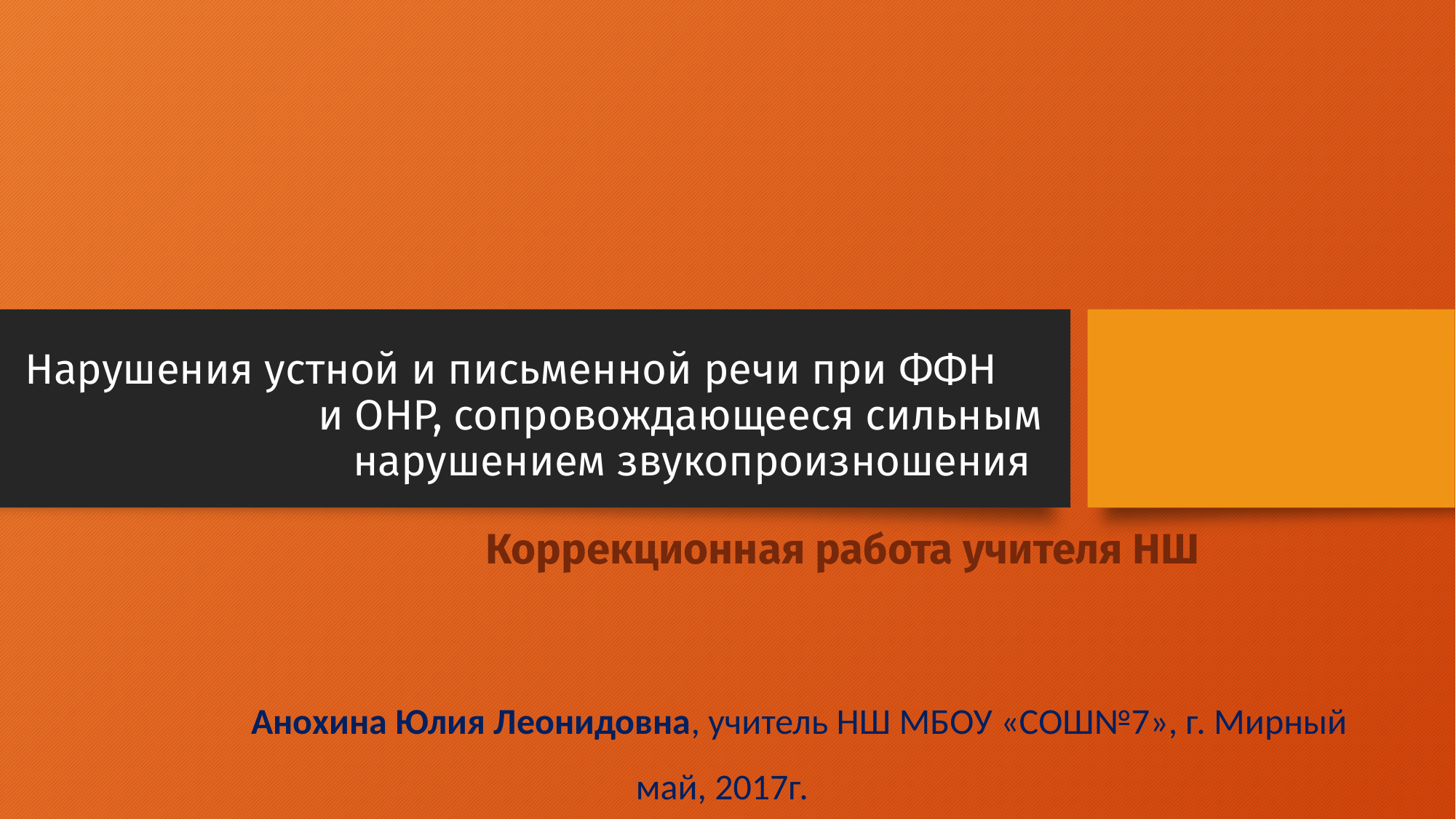

# Нарушения устной и письменной речи при ФФН                и ОНР, сопровождающееся сильным нарушением звукопроизношения
Коррекционная работа учителя НШ

Анохина Юлия Леонидовна, учитель НШ МБОУ «СОШ№7», г. Мирный
                                               май, 2017г.